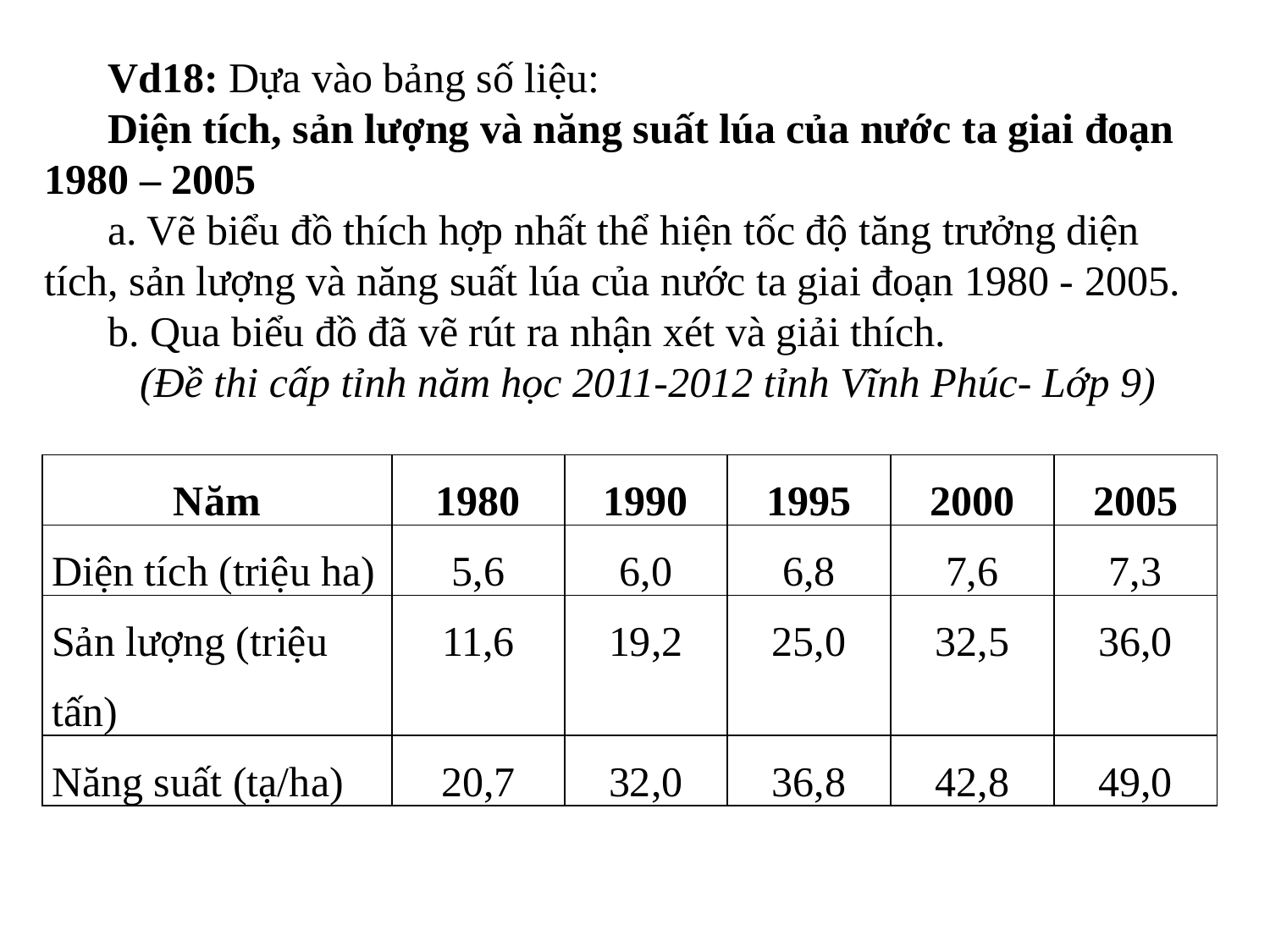

Vd18: Dựa vào bảng số liệu:
Diện tích, sản lượng và năng suất lúa của nước ta giai đoạn 1980 – 2005
a. Vẽ biểu đồ thích hợp nhất thể hiện tốc độ tăng trưởng diện tích, sản lượng và năng suất lúa của nước ta giai đoạn 1980 - 2005.
b. Qua biểu đồ đã vẽ rút ra nhận xét và giải thích.
   (Đề thi cấp tỉnh năm học 2011-2012 tỉnh Vĩnh Phúc- Lớp 9)
| Năm | 1980 | 1990 | 1995 | 2000 | 2005 |
| --- | --- | --- | --- | --- | --- |
| Diện tích (triệu ha) | 5,6 | 6,0 | 6,8 | 7,6 | 7,3 |
| Sản lượng (triệu tấn) | 11,6 | 19,2 | 25,0 | 32,5 | 36,0 |
| Năng suất (tạ/ha) | 20,7 | 32,0 | 36,8 | 42,8 | 49,0 |